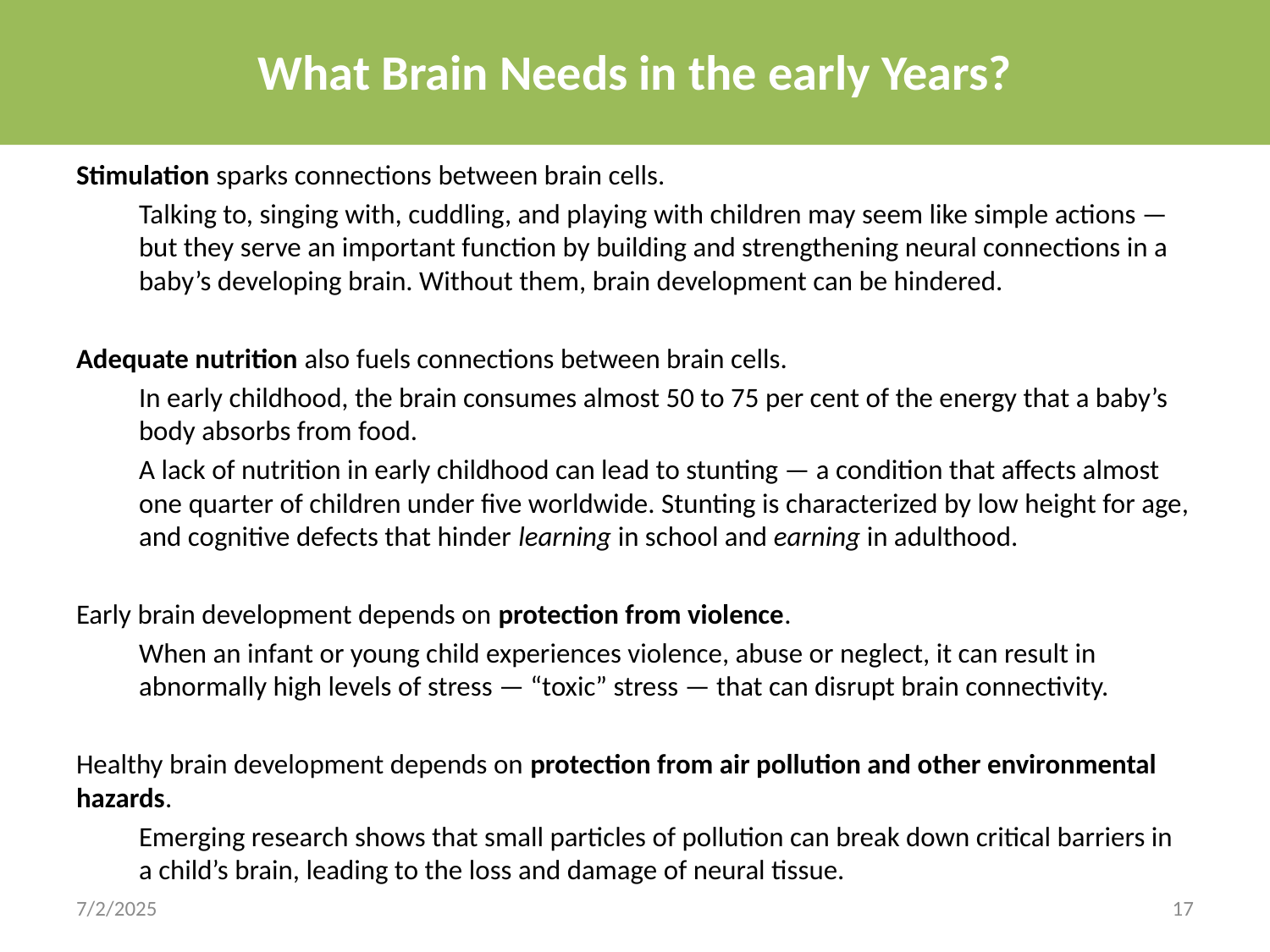

What Brain Needs in the early Years?
Stimulation sparks connections between brain cells.
Talking to, singing with, cuddling, and playing with children may seem like simple actions — but they serve an important function by building and strengthening neural connections in a baby’s developing brain. Without them, brain development can be hindered.

Adequate nutrition also fuels connections between brain cells.
In early childhood, the brain consumes almost 50 to 75 per cent of the energy that a baby’s body absorbs from food.
A lack of nutrition in early childhood can lead to stunting — a condition that affects almost one quarter of children under five worldwide. Stunting is characterized by low height for age, and cognitive defects that hinder learning in school and earning in adulthood.

Early brain development depends on protection from violence.
When an infant or young child experiences violence, abuse or neglect, it can result in abnormally high levels of stress — “toxic” stress — that can disrupt brain connectivity.

Healthy brain development depends on protection from air pollution and other environmental hazards.
Emerging research shows that small particles of pollution can break down critical barriers in a child’s brain, leading to the loss and damage of neural tissue.

7/2/2025
17